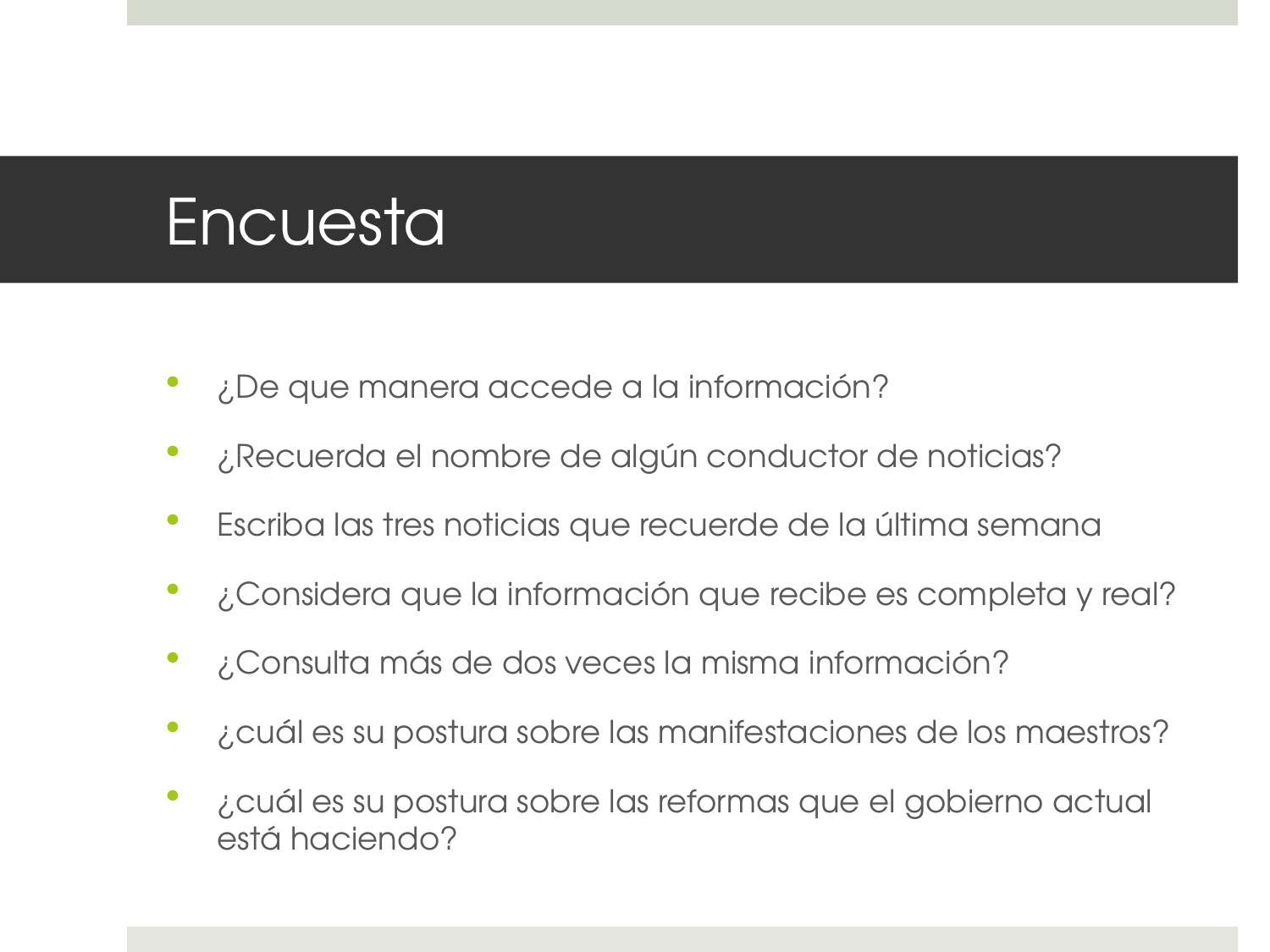

# Encuesta
¿De que manera accede a la información?
¿Recuerda el nombre de algún conductor de noticias?
Escriba las tres noticias que recuerde de la última semana
¿Considera que la información que recibe es completa y real?
¿Consulta más de dos veces la misma información?
¿cuál es su postura sobre las manifestaciones de los maestros?
¿cuál es su postura sobre las reformas que el gobierno actual está haciendo?